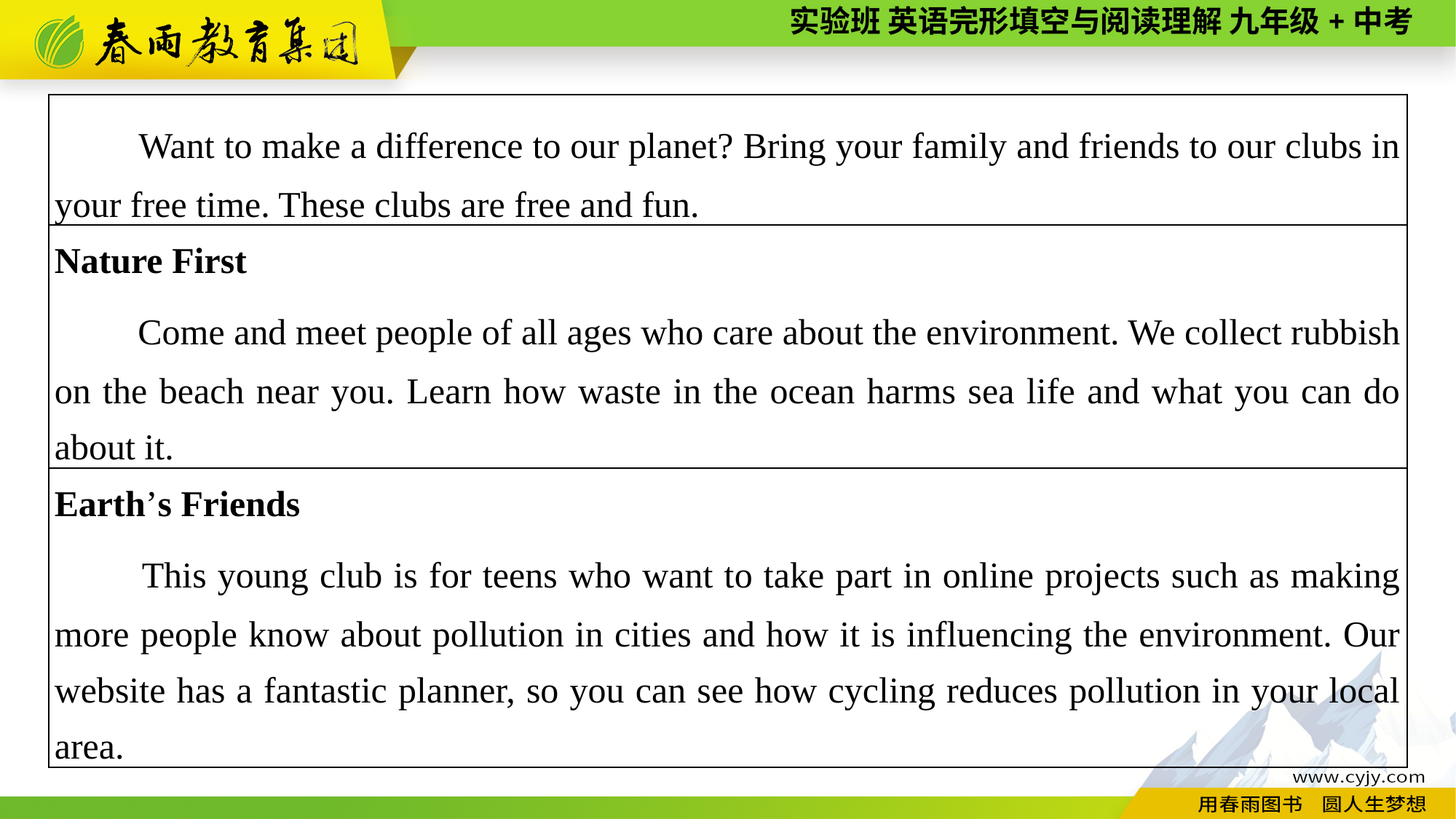

| Want to make a difference to our planet? Bring your family and friends to our clubs in your free time. These clubs are free and fun. |
| --- |
| Nature First 　　Come and meet people of all ages who care about the environment. We collect rubbish on the beach near you. Learn how waste in the ocean harms sea life and what you can do about it. |
| Earth’s Friends 　　This young club is for teens who want to take part in online projects such as making more people know about pollution in cities and how it is influencing the environment. Our website has a fantastic planner, so you can see how cycling reduces pollution in your local area. |